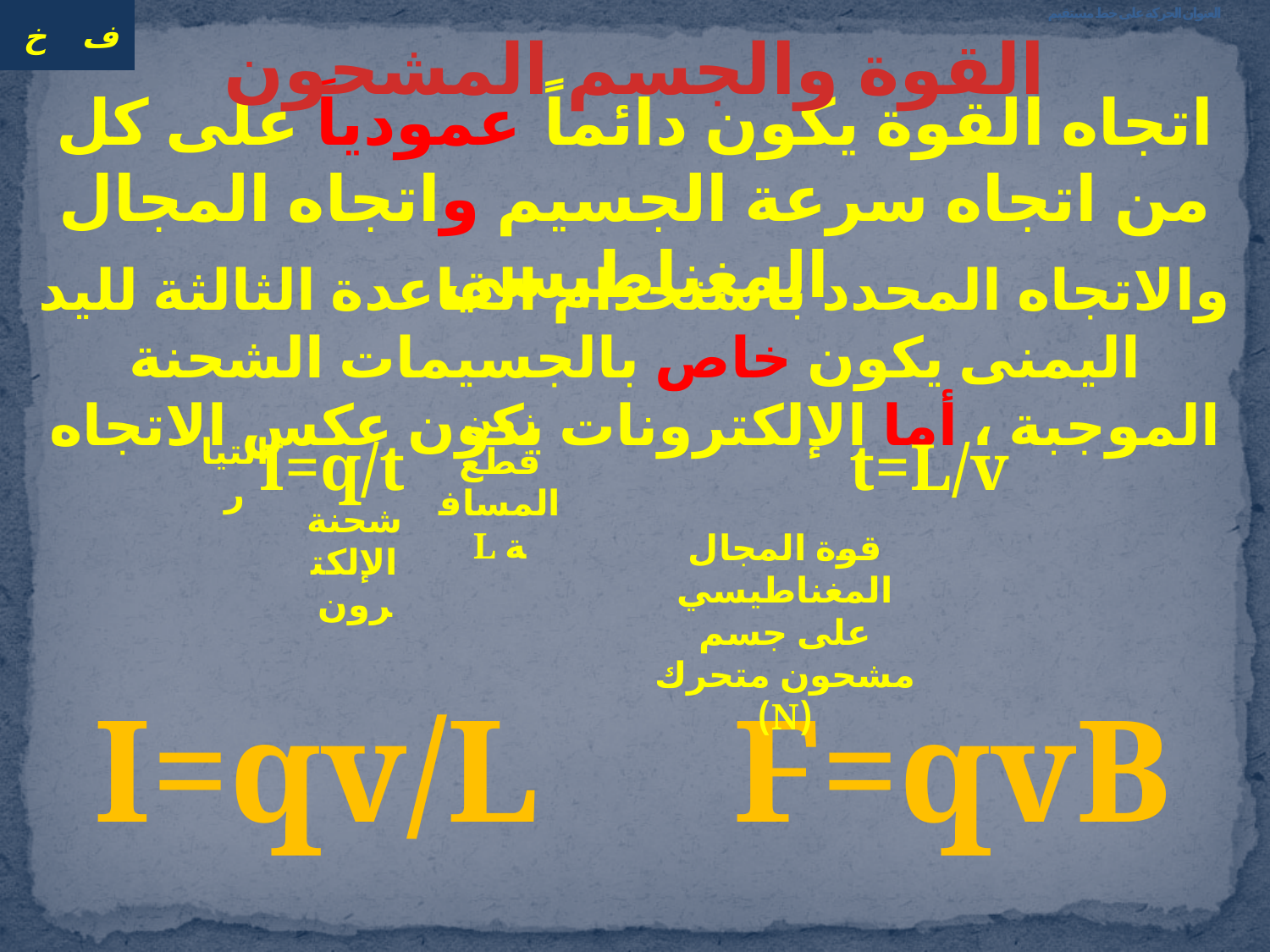

# العنوان الحركة على خط مستقيم
القوة والجسم المشحون
اتجاه القوة يكون دائماً عمودياً على كل من اتجاه سرعة الجسيم واتجاه المجال المغناطيسي
والاتجاه المحدد باستخدام القاعدة الثالثة لليد اليمنى يكون خاص بالجسيمات الشحنة الموجبة ، أما الإلكترونات يكون عكس الاتجاه
I=q/t                           t=L/v
زمن قطع المسافة L
التيار
شحنة الإلكترون
قوة المجال المغناطيسي على جسم مشحون متحرك (N)
I=qv/L
F=qvB